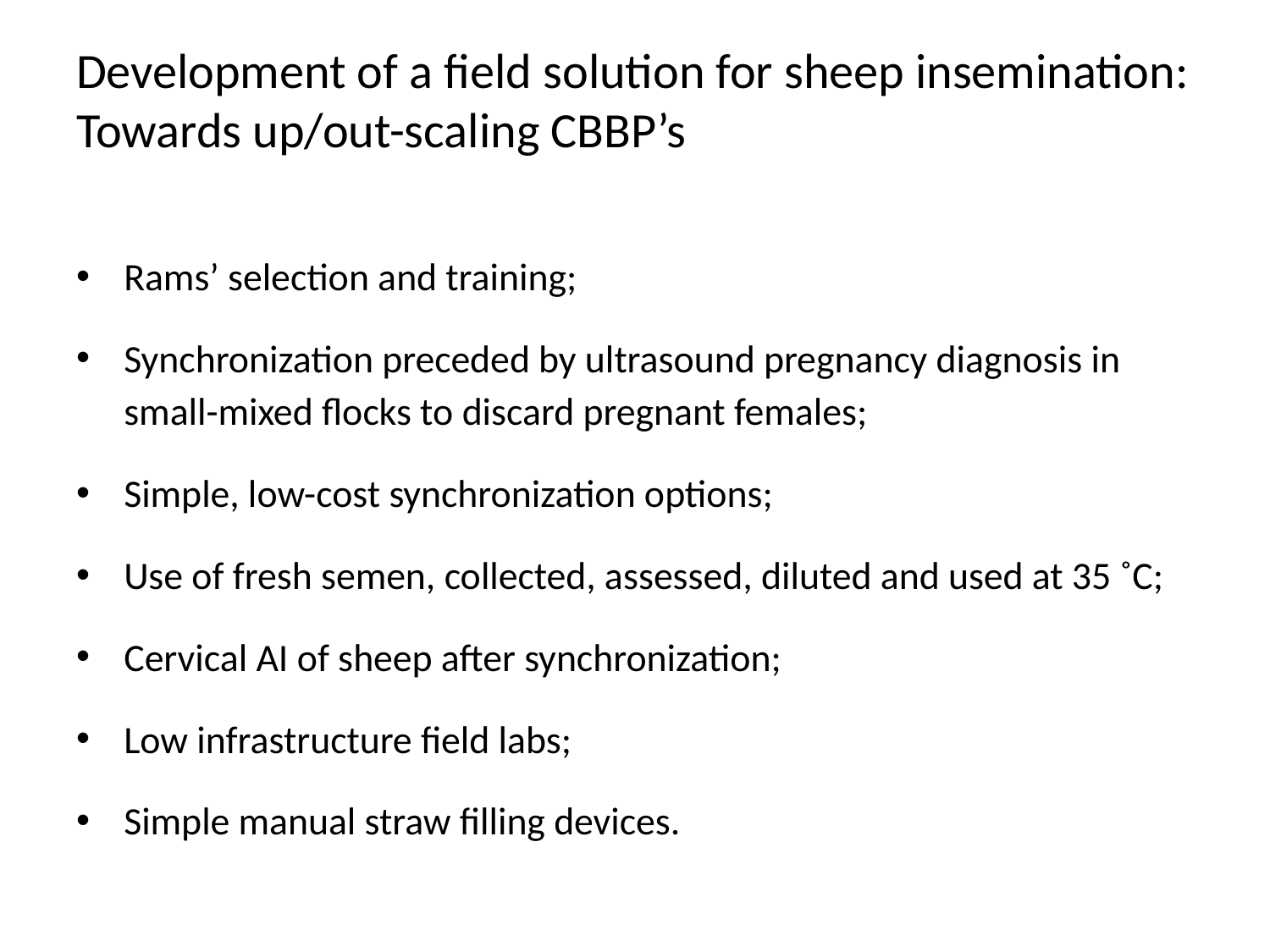

# Development of a field solution for sheep insemination: Towards up/out-scaling CBBP’s
Rams’ selection and training;
Synchronization preceded by ultrasound pregnancy diagnosis in small-mixed flocks to discard pregnant females;
Simple, low-cost synchronization options;
Use of fresh semen, collected, assessed, diluted and used at 35 ˚C;
Cervical AI of sheep after synchronization;
Low infrastructure field labs;
Simple manual straw filling devices.